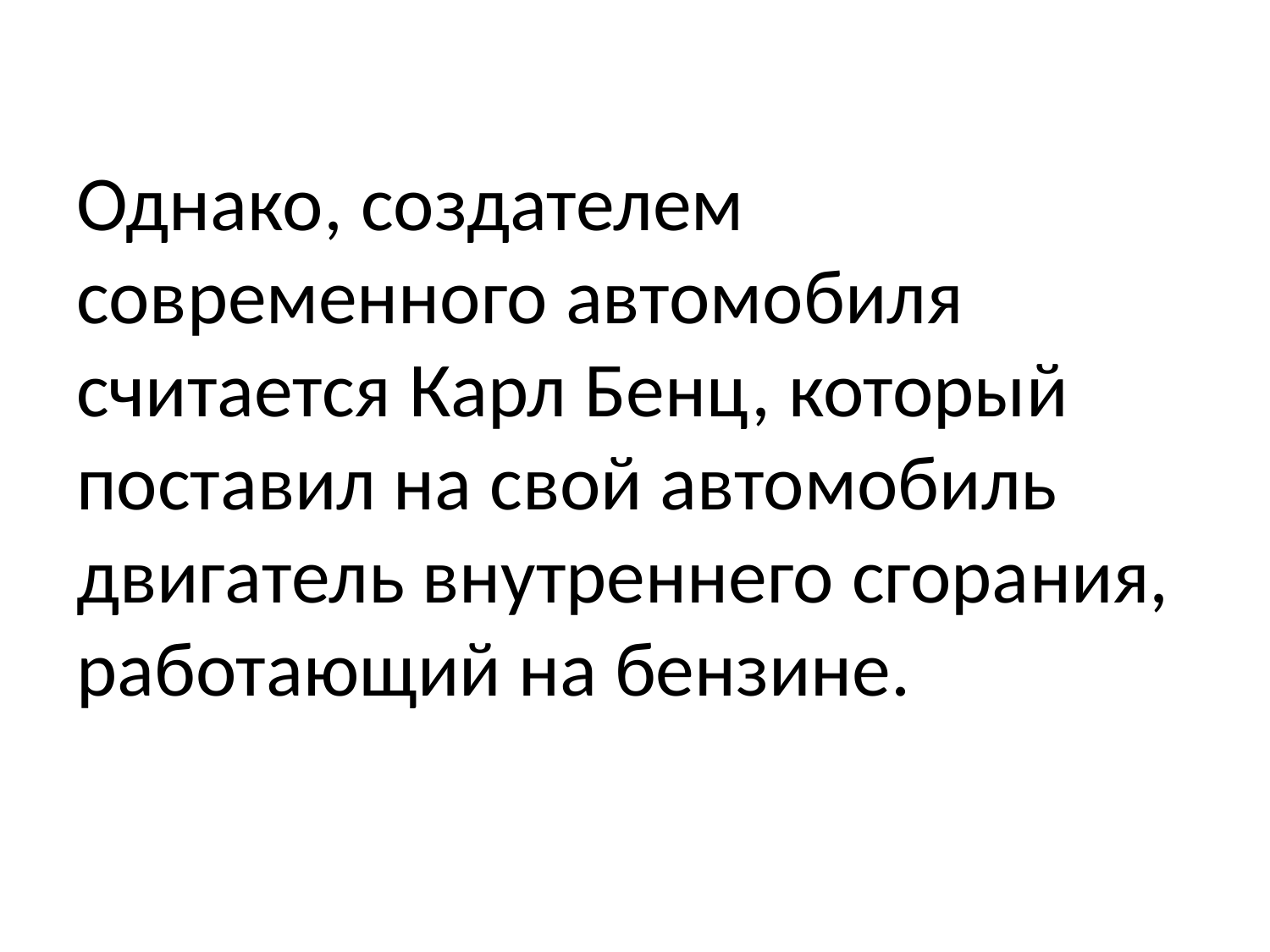

# Однако, создателем современного автомобиля считается Карл Бенц, который поставил на свой автомобиль двигатель внутреннего сгорания, работающий на бензине.